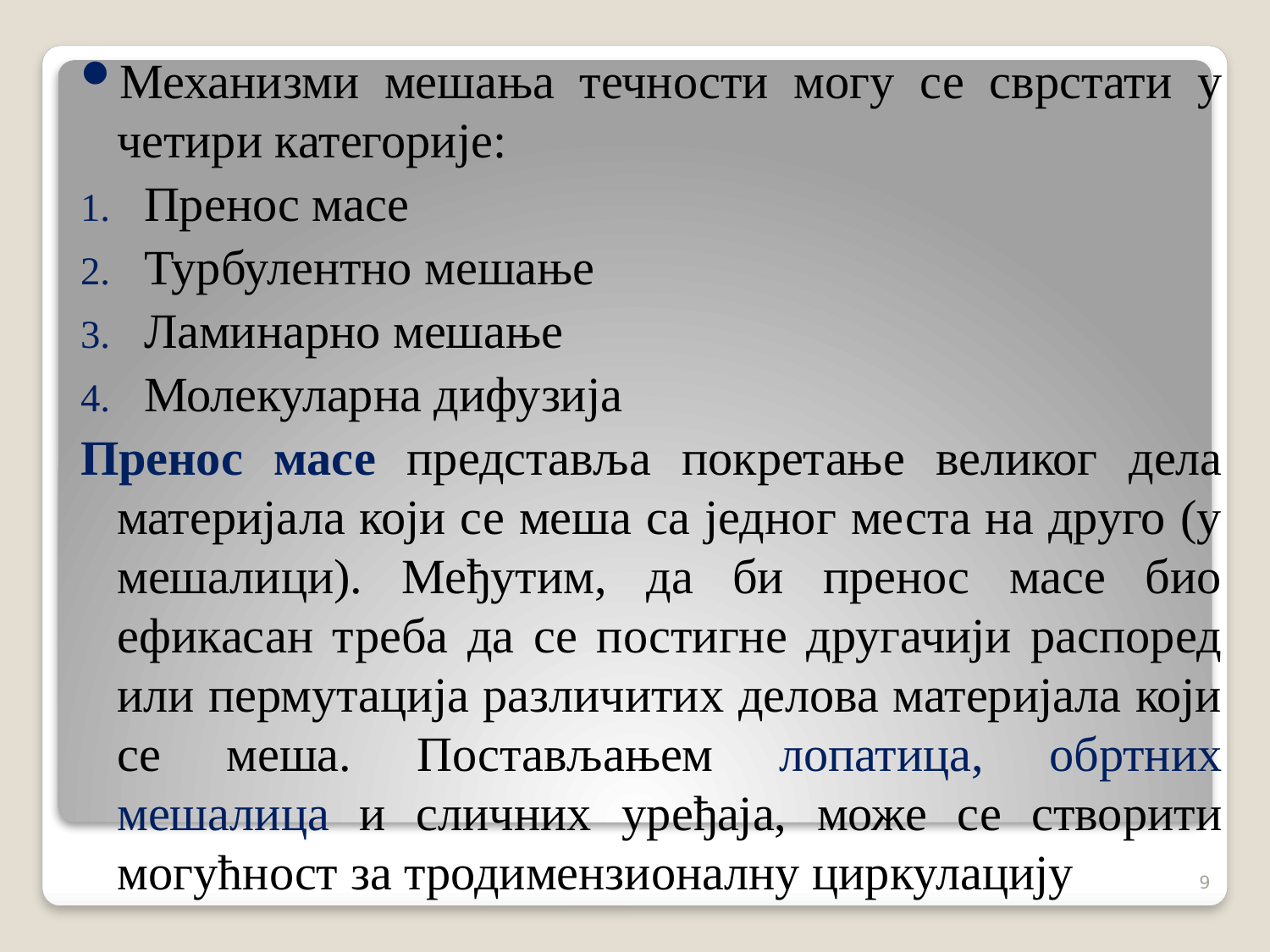

Механизми мешања течности могу се сврстати у четири категорије:
Пренос масе
Турбулентно мешање
Ламинарно мешање
Молекуларна дифузија
Пренос масе представља покретање великог дела материјала који се меша са једног места на друго (у мешалици). Међутим, да би пренос масе био ефикасан треба да се постигне другачији распоред или пермутација различитих делова материјала који се меша. Постављањем лопатица, обртних мешалица и сличних уређаја, може се створити могућност за тродимензионалну циркулацију
9